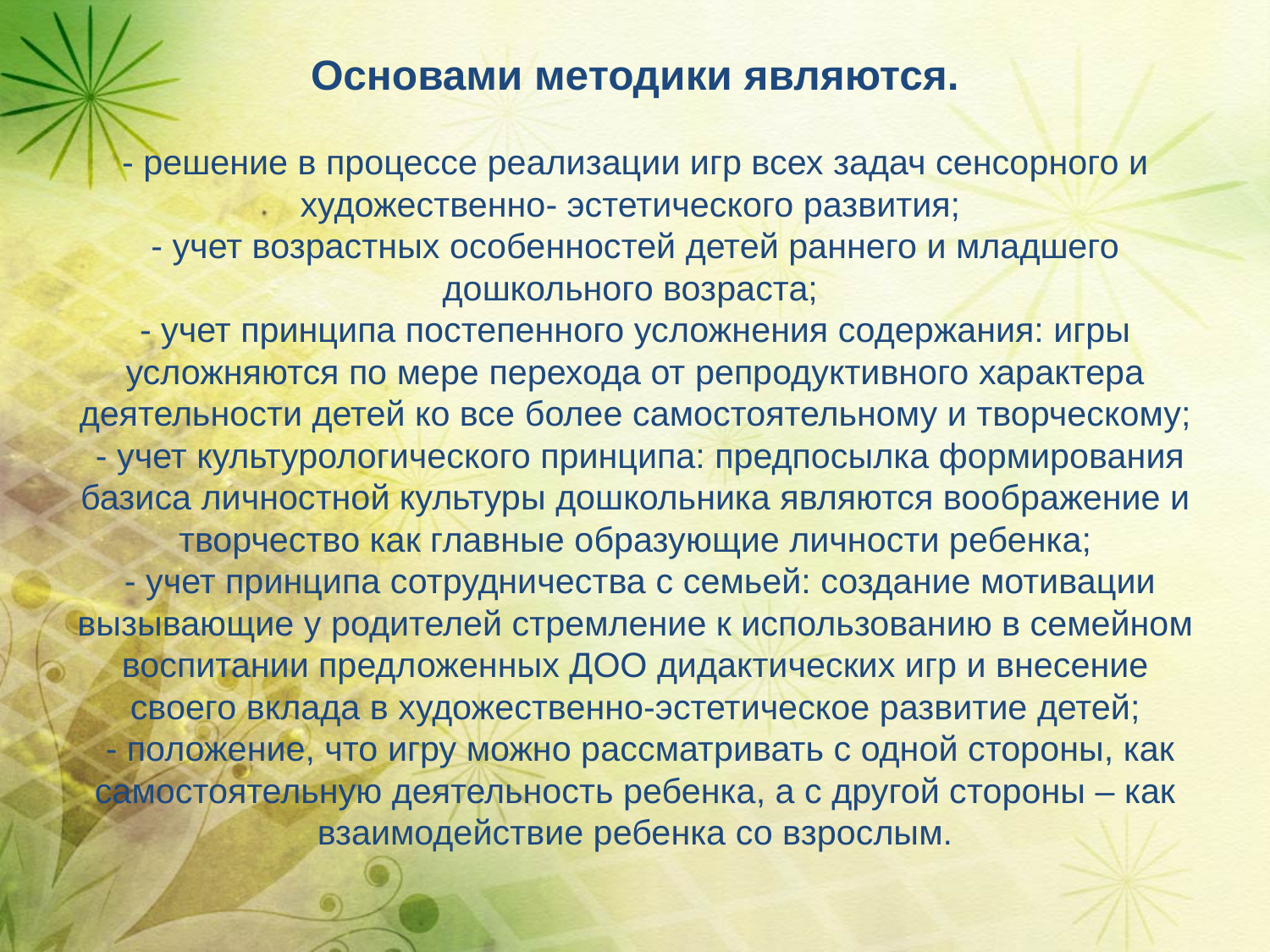

# Основами методики являются. - решение в процессе реализации игр всех задач сенсорного и художественно- эстетического развития; - учет возрастных особенностей детей раннего и младшего дошкольного возраста; - учет принципа постепенного усложнения содержания: игры усложняются по мере перехода от репродуктивного характера деятельности детей ко все более самостоятельному и творческому; - учет культурологического принципа: предпосылка формирования базиса личностной культуры дошкольника являются воображение и творчество как главные образующие личности ребенка; - учет принципа сотрудничества с семьей: создание мотивации вызывающие у родителей стремление к использованию в семейном воспитании предложенных ДОО дидактических игр и внесение своего вклада в художественно-эстетическое развитие детей; - положение, что игру можно рассматривать с одной стороны, как самостоятельную деятельность ребенка, а с другой стороны – как взаимодействие ребенка со взрослым.